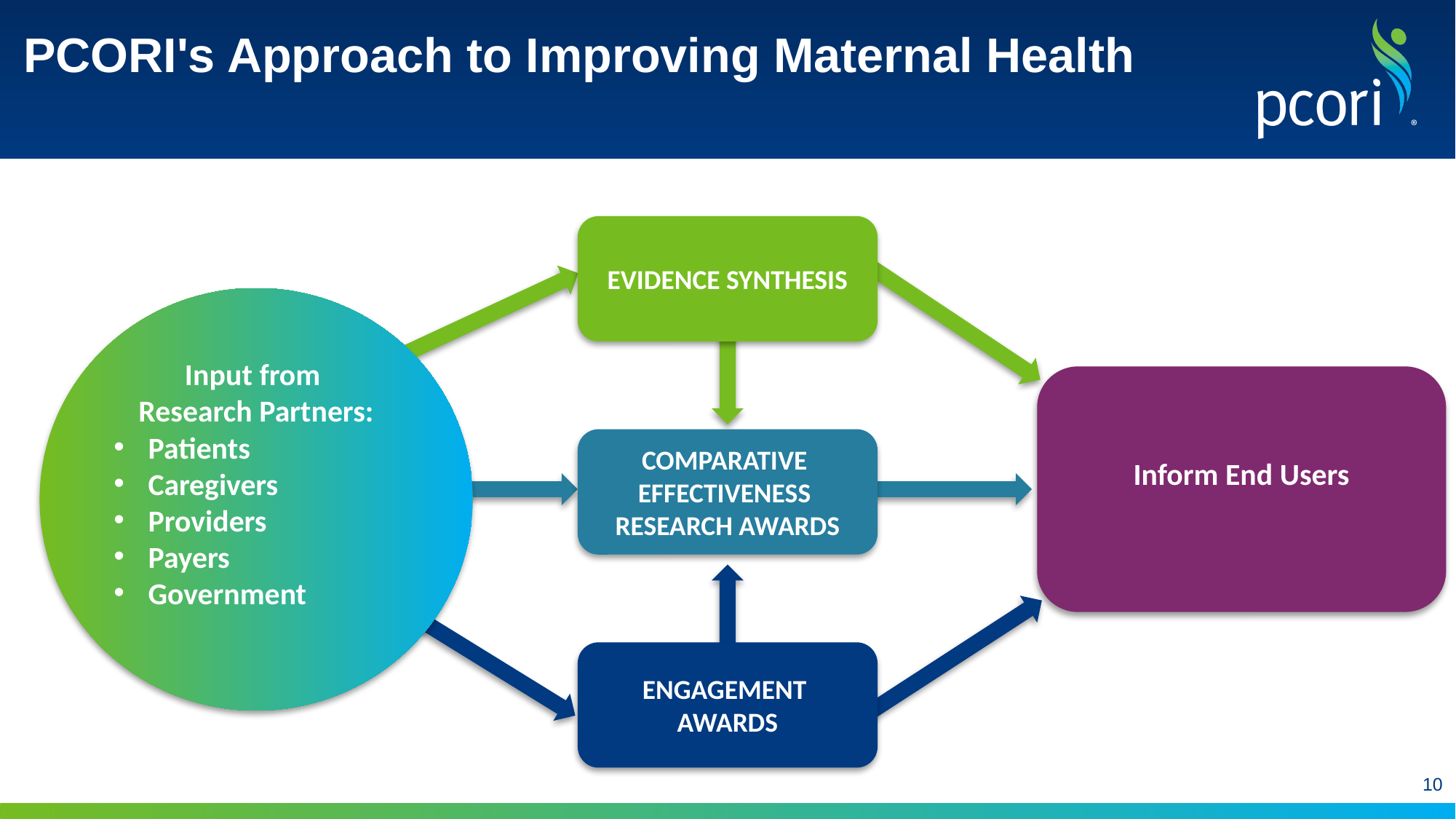

# PCORI's Approach to Improving Maternal Health
EVIDENCE SYNTHESIS
Input from
Research Partners:
Patients
Caregivers
Providers
Payers
Government

Inform End Users

COMPARATIVE
EFFECTIVENESS
RESEARCH AWARDS

ENGAGEMENT
AWARDS

10